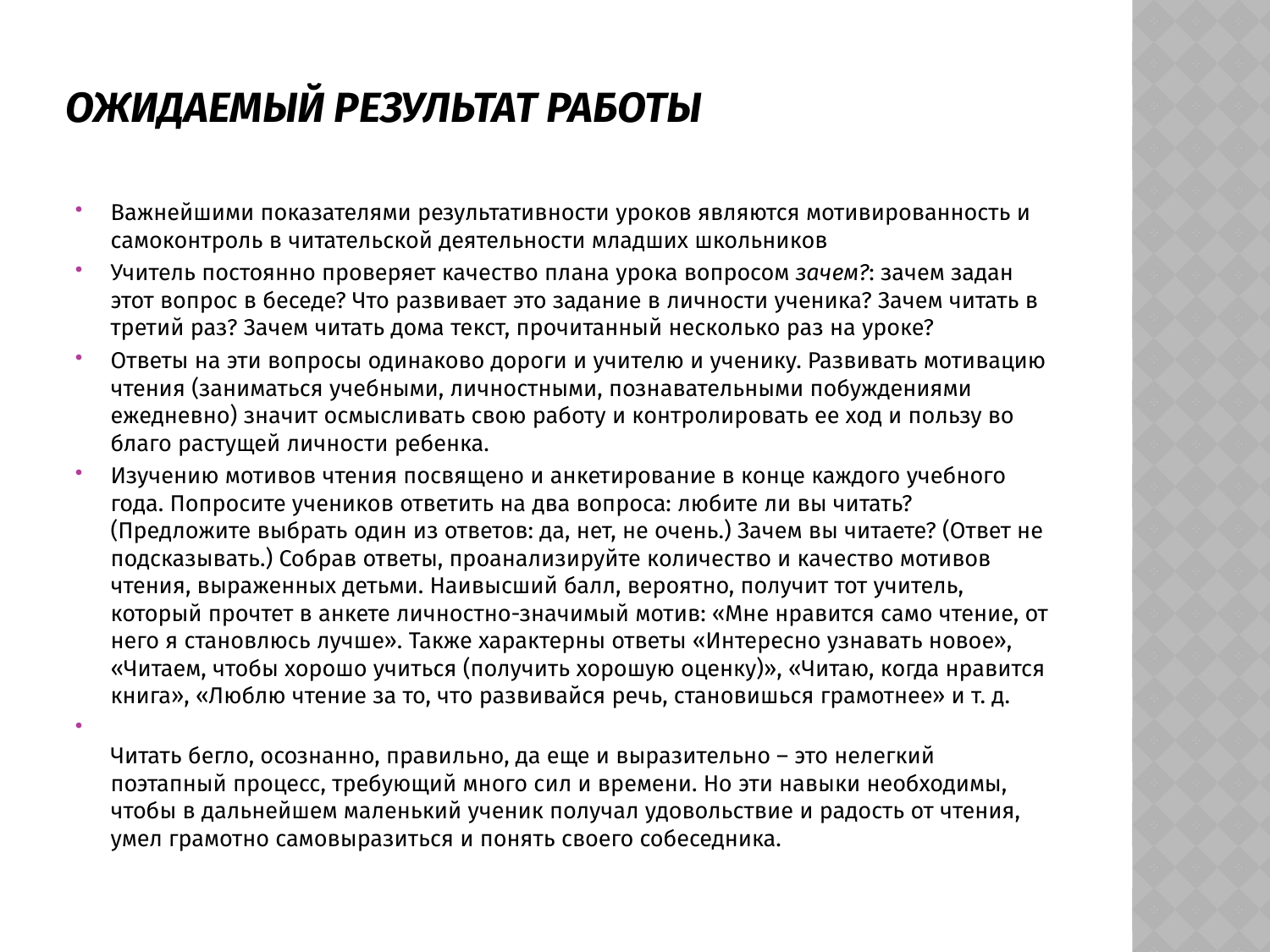

# Ожидаемый результат работы

Важнейшими показателями результативности уроков являются мотивированность и самоконтроль в читательской деятельности младших школьников
Учитель постоянно проверяет качество плана урока вопросом зачем?: зачем задан этот вопрос в беседе? Что развивает это задание в личности ученика? Зачем читать в третий раз? Зачем читать дома текст, прочитанный несколько раз на уроке?
Ответы на эти вопросы одинаково дороги и учителю и ученику. Развивать мотивацию чтения (заниматься учебными, личностными, познавательными побуждениями ежедневно) значит осмысливать свою работу и контролировать ее ход и пользу во благо растущей личности ребенка.
Изучению мотивов чтения посвящено и анкетирование в конце каждого учебного года. Попросите учеников ответить на два вопроса: любите ли вы читать? (Предложите выбрать один из ответов: да, нет, не очень.) Зачем вы читаете? (Ответ не подсказывать.) Собрав ответы, проанализируйте количество и качество мотивов чтения, выраженных детьми. Наивысший балл, вероятно, получит тот учитель, который прочтет в анкете личностно-значимый мотив: «Мне нравится само чтение, от него я становлюсь лучше». Также характерны ответы «Интересно узнавать новое», «Читаем, чтобы хорошо учиться (получить хорошую оценку)», «Читаю, когда нравится книга», «Люблю чтение за то, что развивайся речь, становишься грамотнее» и т. д.
Читать бегло, осознанно, правильно, да еще и выразительно – это нелегкий поэтапный процесс, требующий много сил и времени. Но эти навыки необходимы, чтобы в дальнейшем маленький ученик получал удовольствие и радость от чтения, умел грамотно самовыразиться и понять своего собеседника.